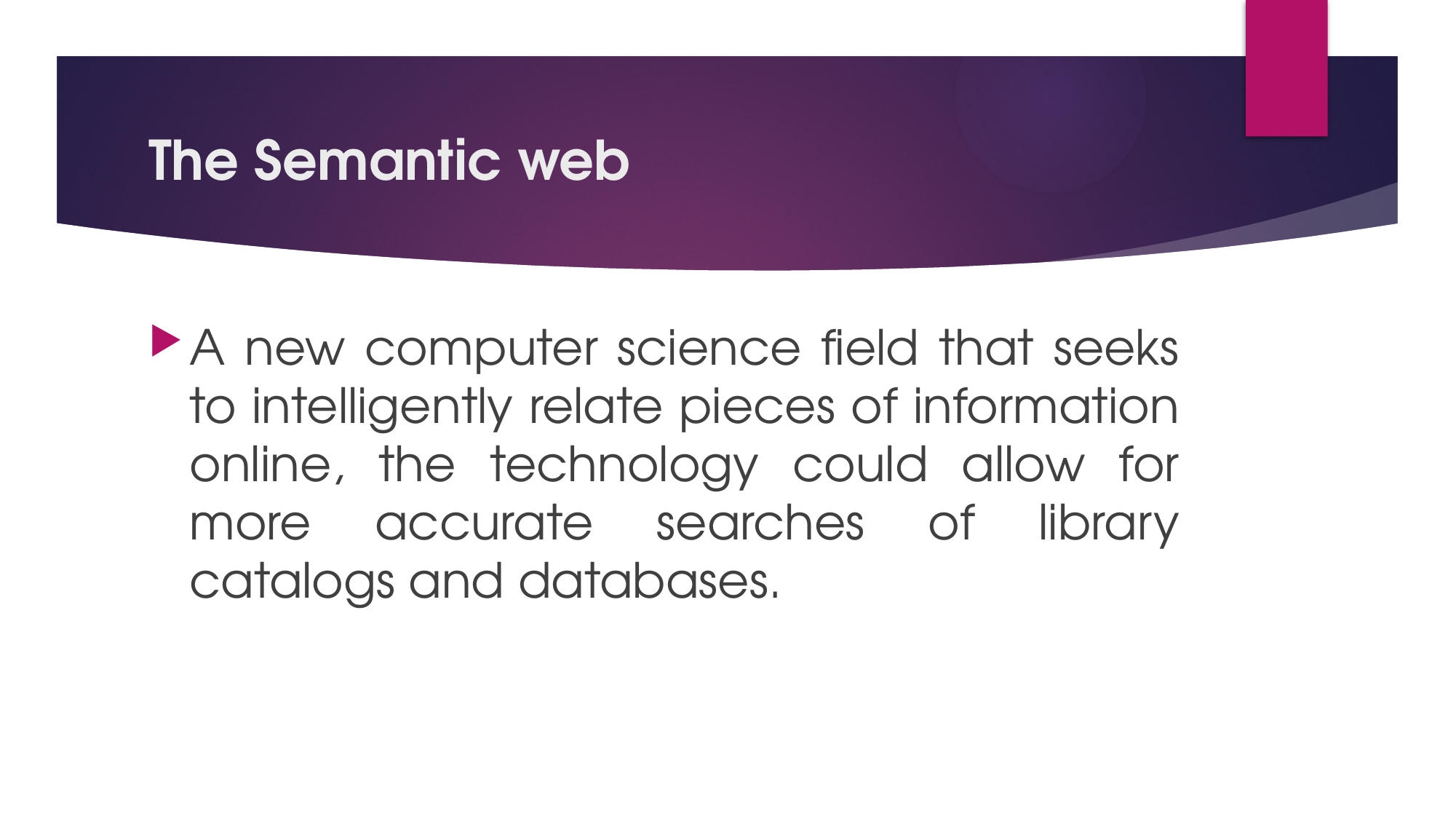

# The Semantic web
A new computer science field that seeks to intelligently relate pieces of information online, the technology could allow for more accurate searches of library catalogs and databases.